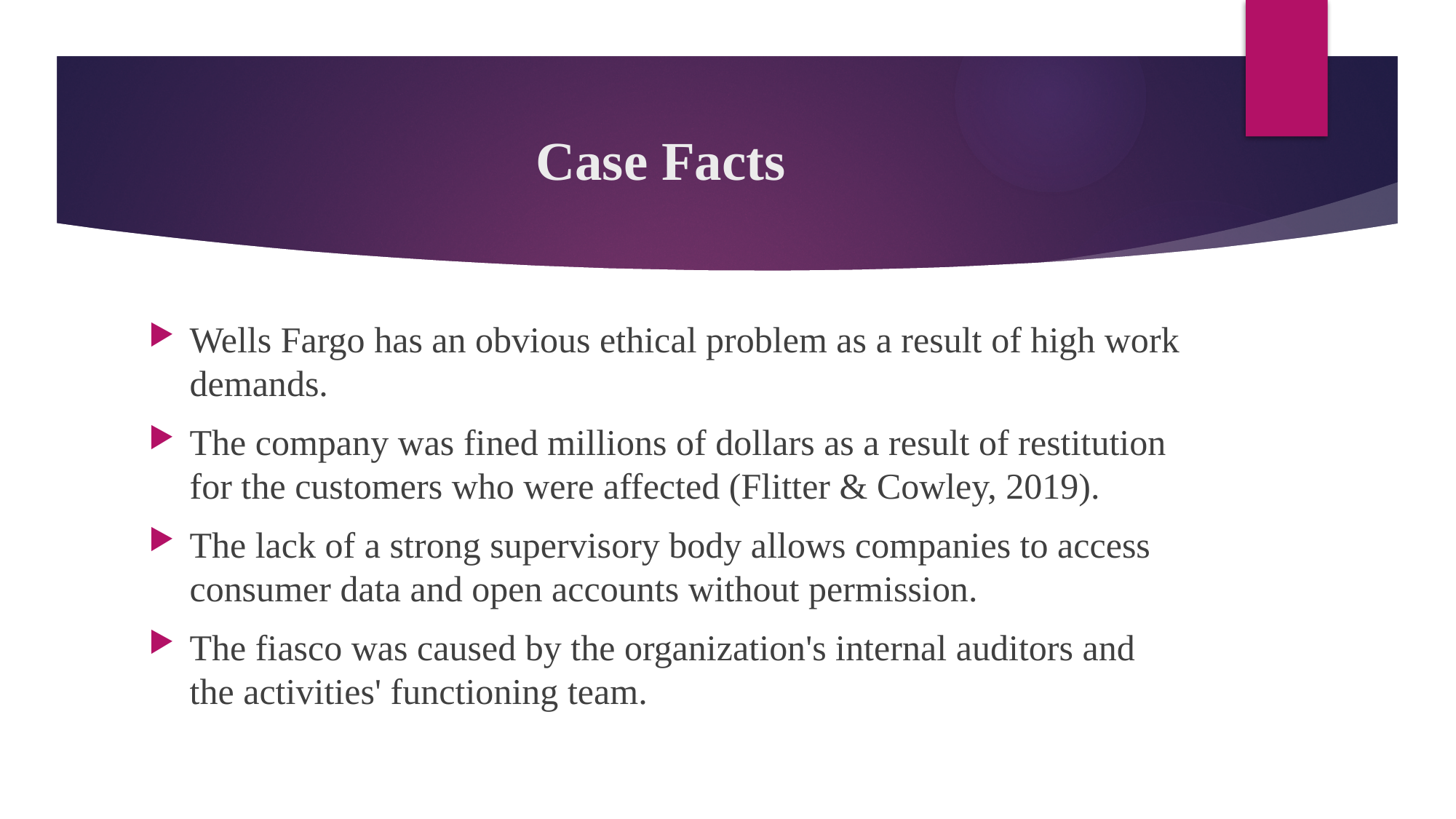

# Case Facts
Wells Fargo has an obvious ethical problem as a result of high work demands.
The company was fined millions of dollars as a result of restitution for the customers who were affected (Flitter & Cowley, 2019).
The lack of a strong supervisory body allows companies to access consumer data and open accounts without permission.
The fiasco was caused by the organization's internal auditors and the activities' functioning team.